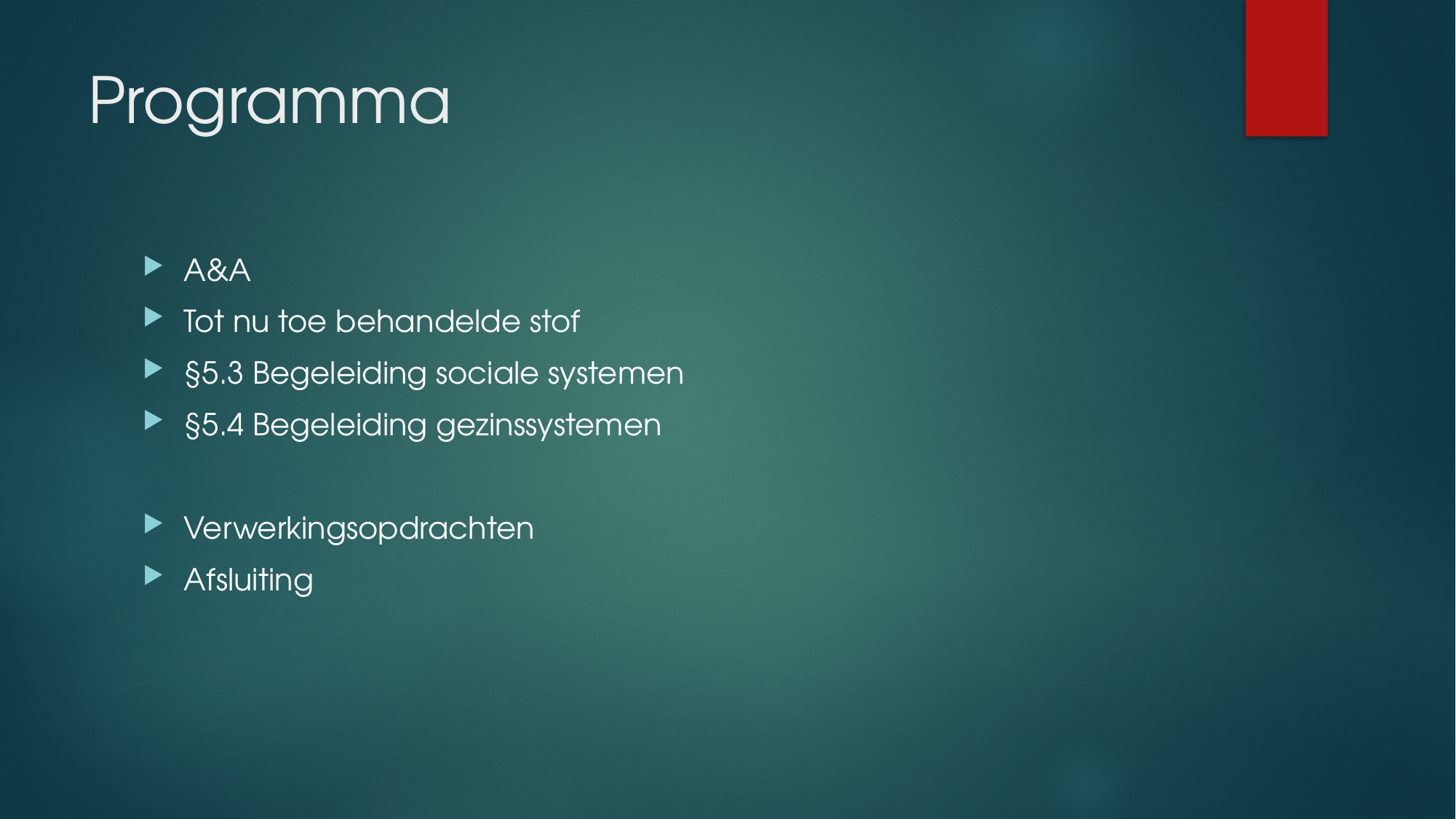

# Programma
A&A
Tot nu toe behandelde stof
§5.3 Begeleiding sociale systemen
§5.4 Begeleiding gezinssystemen

Verwerkingsopdrachten
Afsluiting